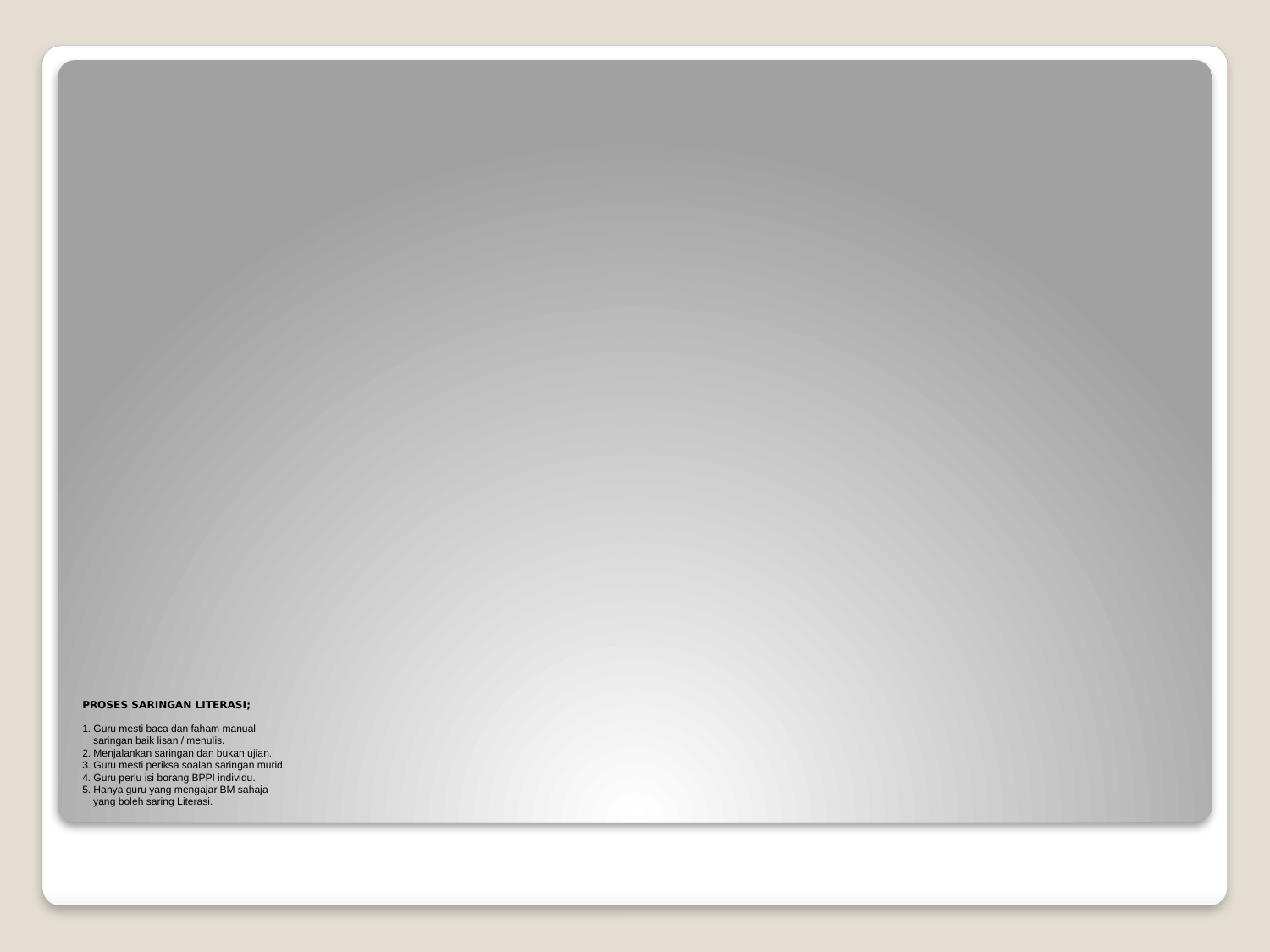

# PROSES SARINGAN LITERASI; 1. Guru mesti baca dan faham manual saringan baik lisan / menulis. 2. Menjalankan saringan dan bukan ujian. 3. Guru mesti periksa soalan saringan murid. 4. Guru perlu isi borang BPPI individu. 5. Hanya guru yang mengajar BM sahaja yang boleh saring Literasi.